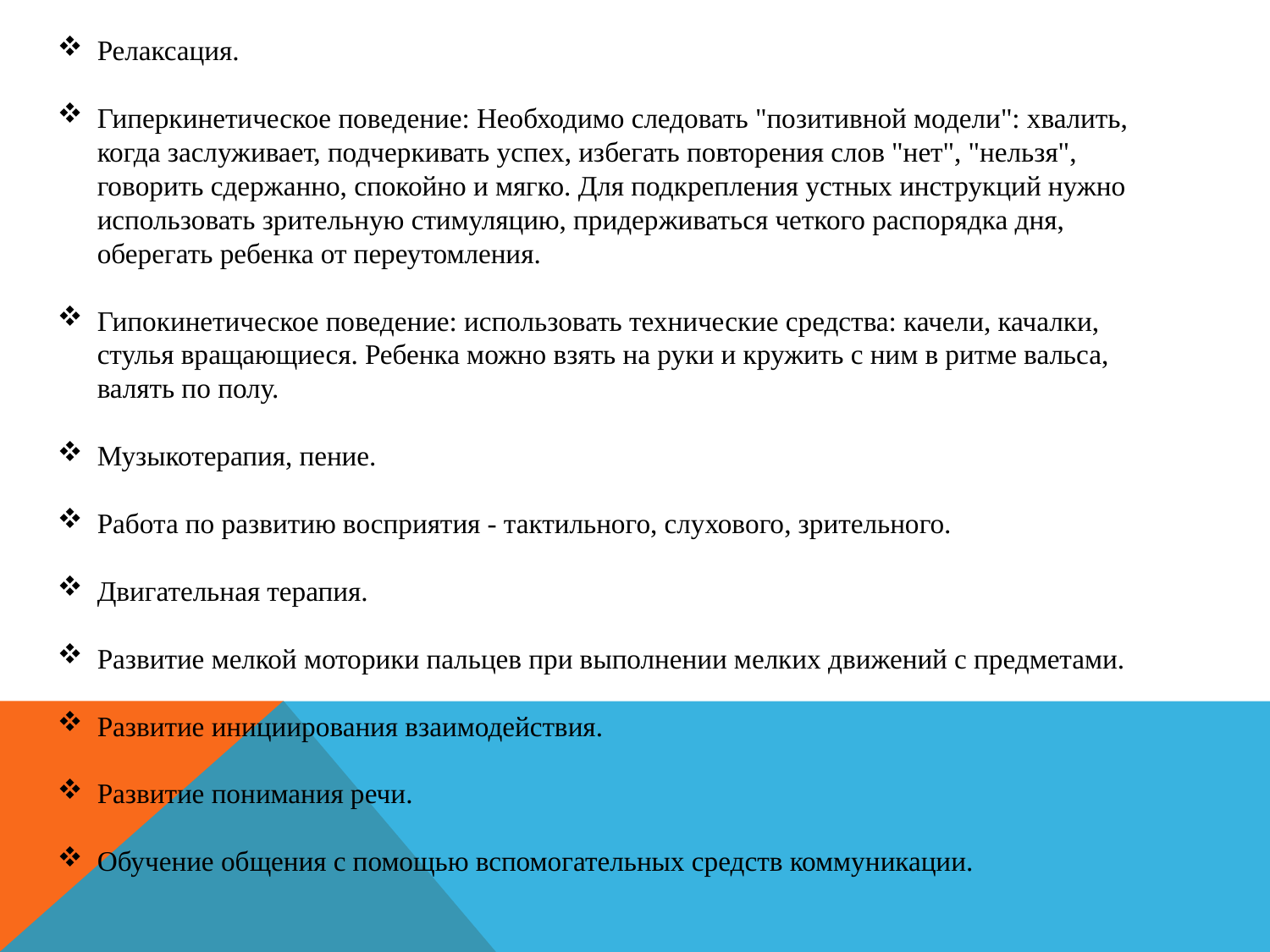

Релаксация.

Гиперкинетическое поведение: Необходимо следовать "позитивной модели": хвалить, когда заслуживает, подчеркивать успех, избегать повторения слов "нет", "нельзя", говорить сдержанно, спокойно и мягко. Для подкрепления устных инструкций нужно использовать зрительную стимуляцию, придерживаться четкого распорядка дня, оберегать ребенка от переутомления.

Гипокинетическое поведение: использовать технические средства: качели, качалки, стулья вращающиеся. Ребенка можно взять на руки и кружить с ним в ритме вальса, валять по полу.

Музыкотерапия, пение.

Работа по развитию восприятия - тактильного, слухового, зрительного.

Двигательная терапия.

Развитие мелкой моторики пальцев при выполнении мелких движений с предметами.

Развитие инициирования взаимодействия.

Развитие понимания речи.

Обучение общения с помощью вспомогательных средств коммуникации.